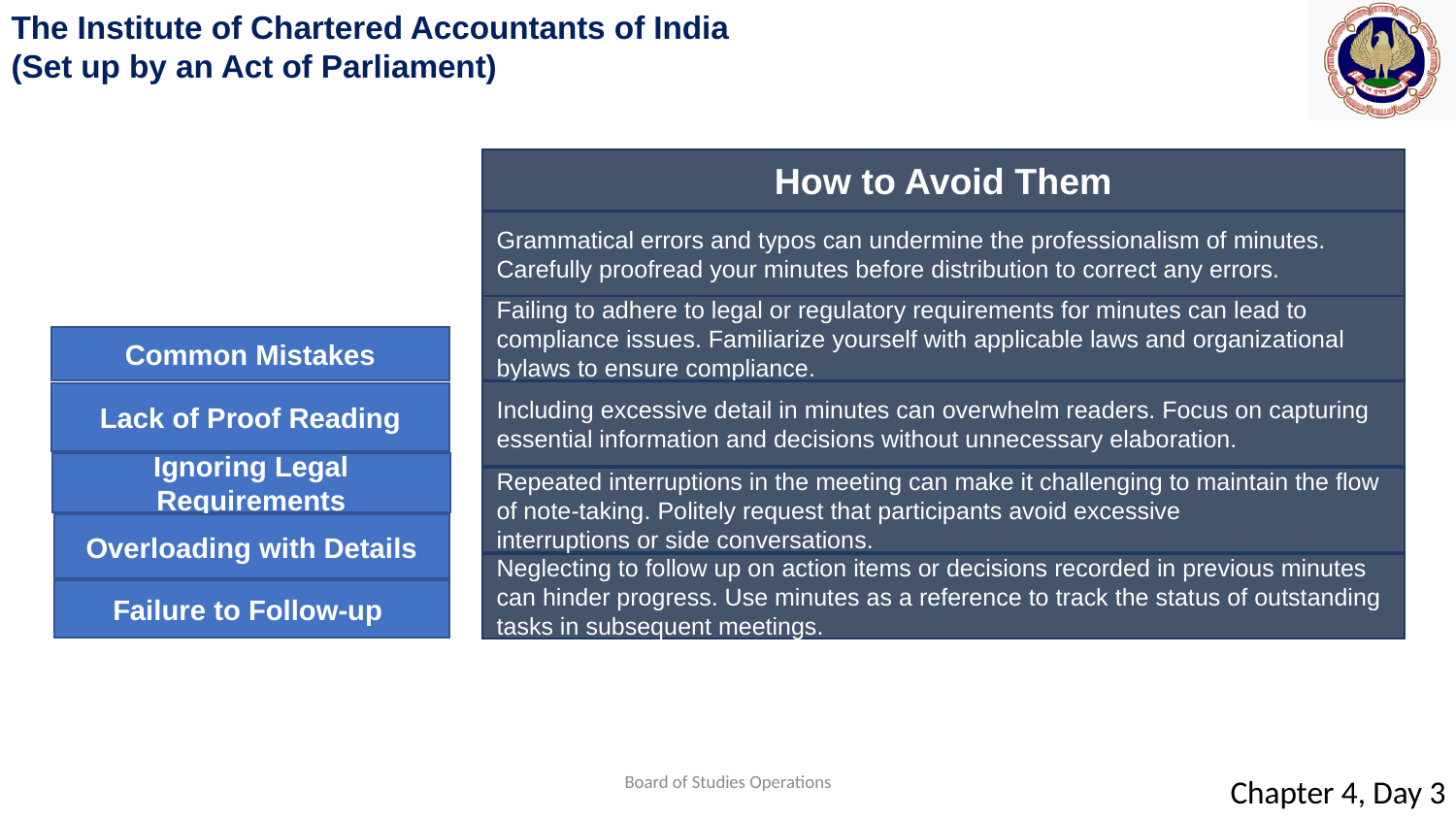

How to Avoid Them
Grammatical errors and typos can undermine the professionalism of minutes. Carefully proofread your minutes before distribution to correct any errors.
Failing to adhere to legal or regulatory requirements for minutes can lead to compliance issues. Familiarize yourself with applicable laws and organizational bylaws to ensure compliance.
Common Mistakes
Including excessive detail in minutes can overwhelm readers. Focus on capturing essential information and decisions without unnecessary elaboration.
Lack of Proof Reading
Ignoring Legal Requirements
Repeated interruptions in the meeting can make it challenging to maintain the flow of note-taking. Politely request that participants avoid excessive
interruptions or side conversations.
Overloading with Details
Neglecting to follow up on action items or decisions recorded in previous minutes can hinder progress. Use minutes as a reference to track the status of outstanding tasks in subsequent meetings.
Failure to Follow-up
Board of Studies Operations
Frequent Interruptions